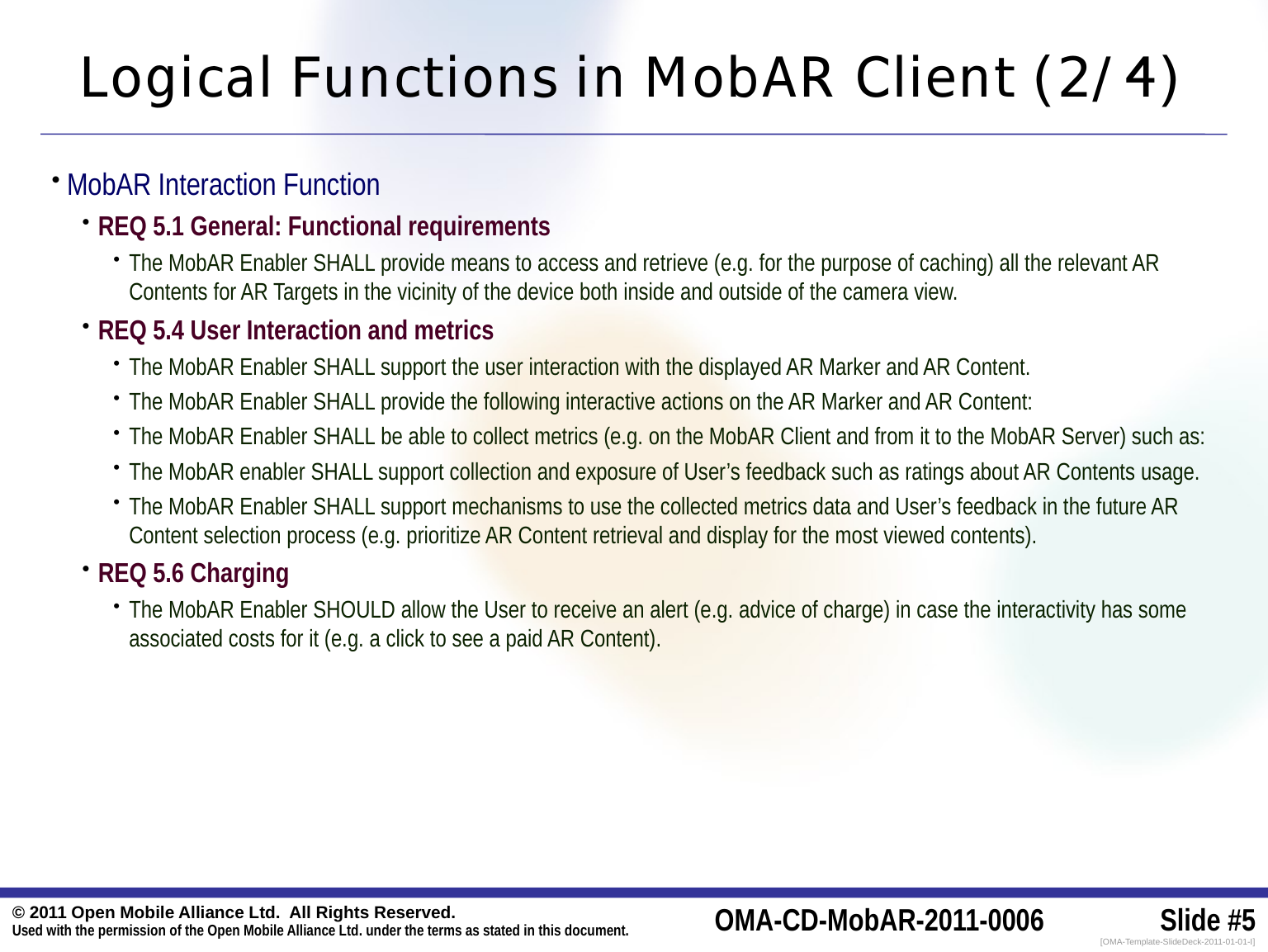

# Logical Functions in MobAR Client (2/4)
MobAR Interaction Function
REQ 5.1 General: Functional requirements
The MobAR Enabler SHALL provide means to access and retrieve (e.g. for the purpose of caching) all the relevant AR Contents for AR Targets in the vicinity of the device both inside and outside of the camera view.
REQ 5.4 User Interaction and metrics
The MobAR Enabler SHALL support the user interaction with the displayed AR Marker and AR Content.
The MobAR Enabler SHALL provide the following interactive actions on the AR Marker and AR Content:
The MobAR Enabler SHALL be able to collect metrics (e.g. on the MobAR Client and from it to the MobAR Server) such as:
The MobAR enabler SHALL support collection and exposure of User’s feedback such as ratings about AR Contents usage.
The MobAR Enabler SHALL support mechanisms to use the collected metrics data and User’s feedback in the future AR Content selection process (e.g. prioritize AR Content retrieval and display for the most viewed contents).
REQ 5.6 Charging
The MobAR Enabler SHOULD allow the User to receive an alert (e.g. advice of charge) in case the interactivity has some associated costs for it (e.g. a click to see a paid AR Content).